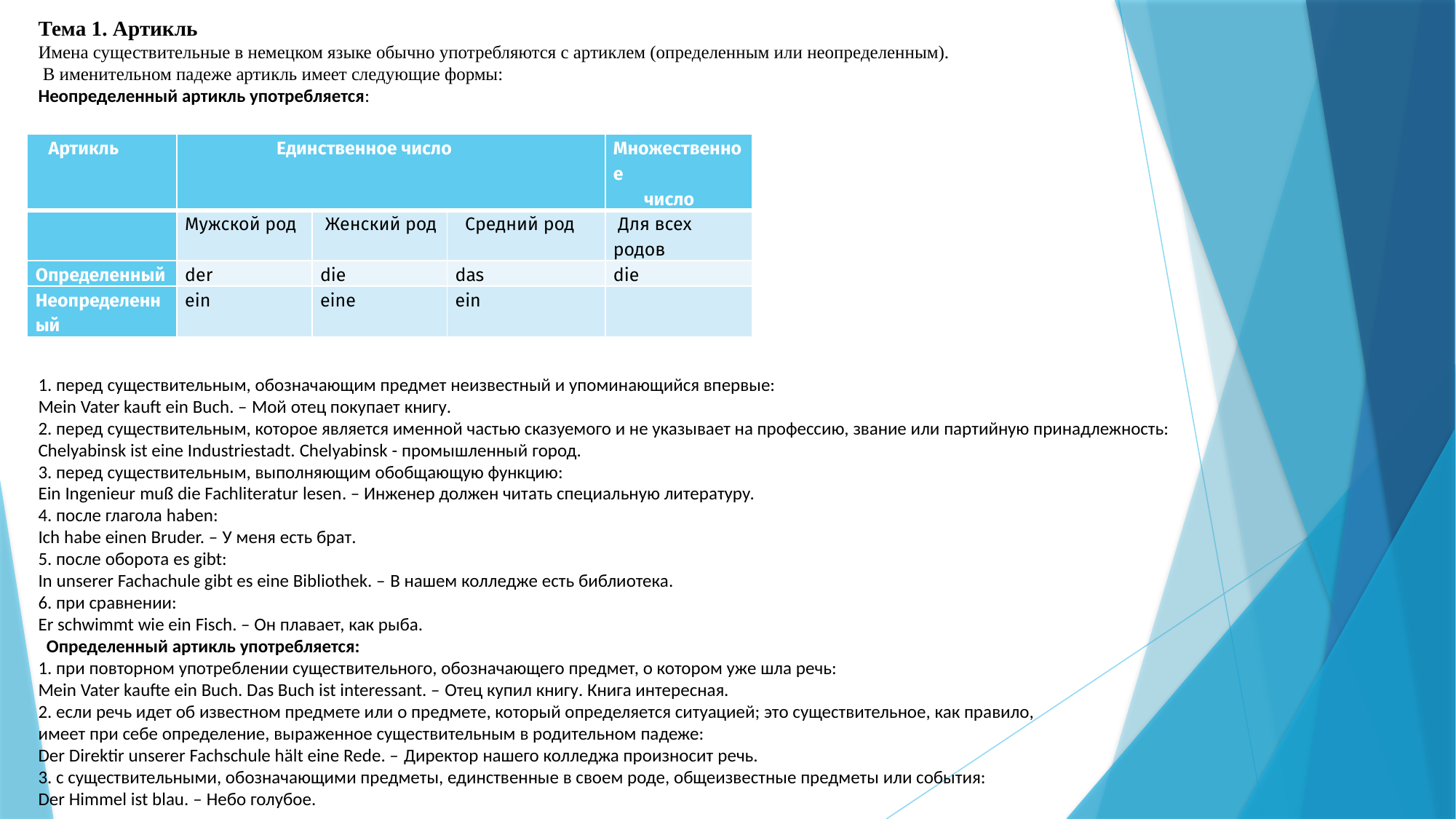

Тема 1. Артикль
Имена существительные в немецком языке обычно употребляются с артиклем (определенным или неопределенным).
 В именительном падеже артикль имеет следующие формы:
Неопределенный артикль употребляется:

1. перед существительным, обозначающим предмет неизвестный и упоминающийся впервые:
Mein Vater kauft ein Buch. – Мой отец покупает книгу.
2. перед существительным, которое является именной частью сказуемого и не указывает на профессию, звание или партийную принадлежность:
Chelyabinsk ist eine Industriestadt. Chelyabinsk - промышленный город.
3. перед существительным, выполняющим обобщающую функцию:
Ein Ingenieur muß die Fachliteratur lesen. – Инженер должен читать специальную литературу.
4. после глагола haben:
Ich habe einen Bruder. – У меня есть брат.
5. после оборота es gibt:
In unserer Fachachule gibt es eine Bibliothek. – В нашем колледже есть библиотека.
6. при сравнении:
Er schwimmt wie ein Fisch. – Он плавает, как рыба.
  Определенный артикль употребляется:
1. при повторном употреблении существительного, обозначающего предмет, о котором уже шла речь:
Mein Vater kaufte ein Buch. Das Buch ist interessant. – Отец купил книгу. Книга интересная.
2. если речь идет об известном предмете или о предмете, который определяется ситуацией; это существительное, как правило,
имеет при себе определение, выраженное существительным в родительном падеже:
Der Direktir unserer Fachschule hält eine Rede. – Директор нашего колледжа произносит речь.
3. с существительными, обозначающими предметы, единственные в своем роде, общеизвестные предметы или события:
Der Himmel ist blau. – Небо голубое.
| Артикль | Единственное число |  |  | Множественное число |
| --- | --- | --- | --- | --- |
|  | Мужской род | Женский род | Средний род | Для всех родов |
| Определенный | der | die | das | die |
| Неопределенный | ein | eine | ein |  |